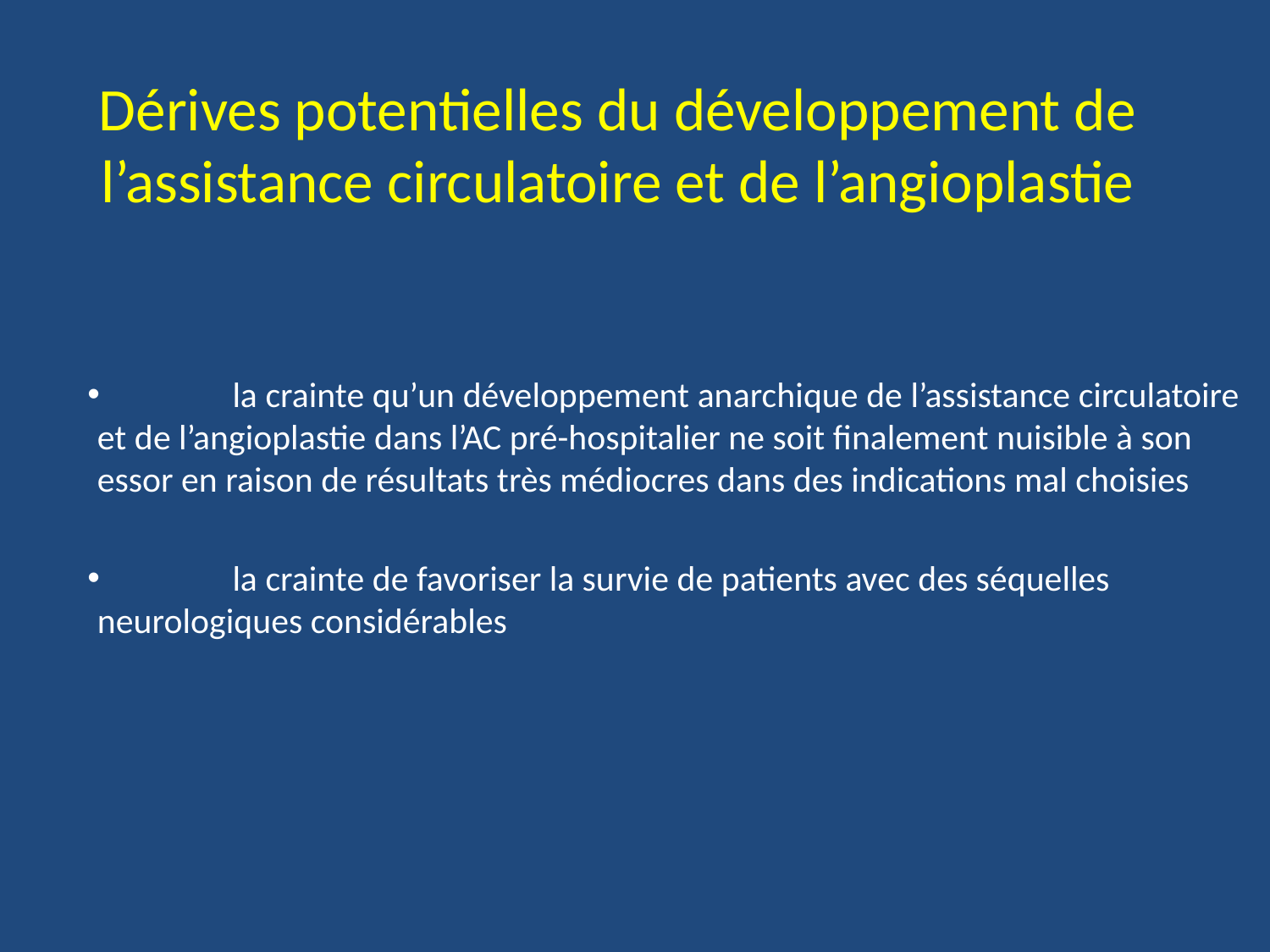

# Dérives potentielles du développement de l’assistance circulatoire et de l’angioplastie
	 la crainte qu’un développement anarchique de l’assistance circulatoire  et de l’angioplastie dans l’AC pré-hospitalier ne soit finalement nuisible à son essor en raison de résultats très médiocres dans des indications mal choisies

	 la crainte de favoriser la survie de patients avec des séquelles neurologiques considérables